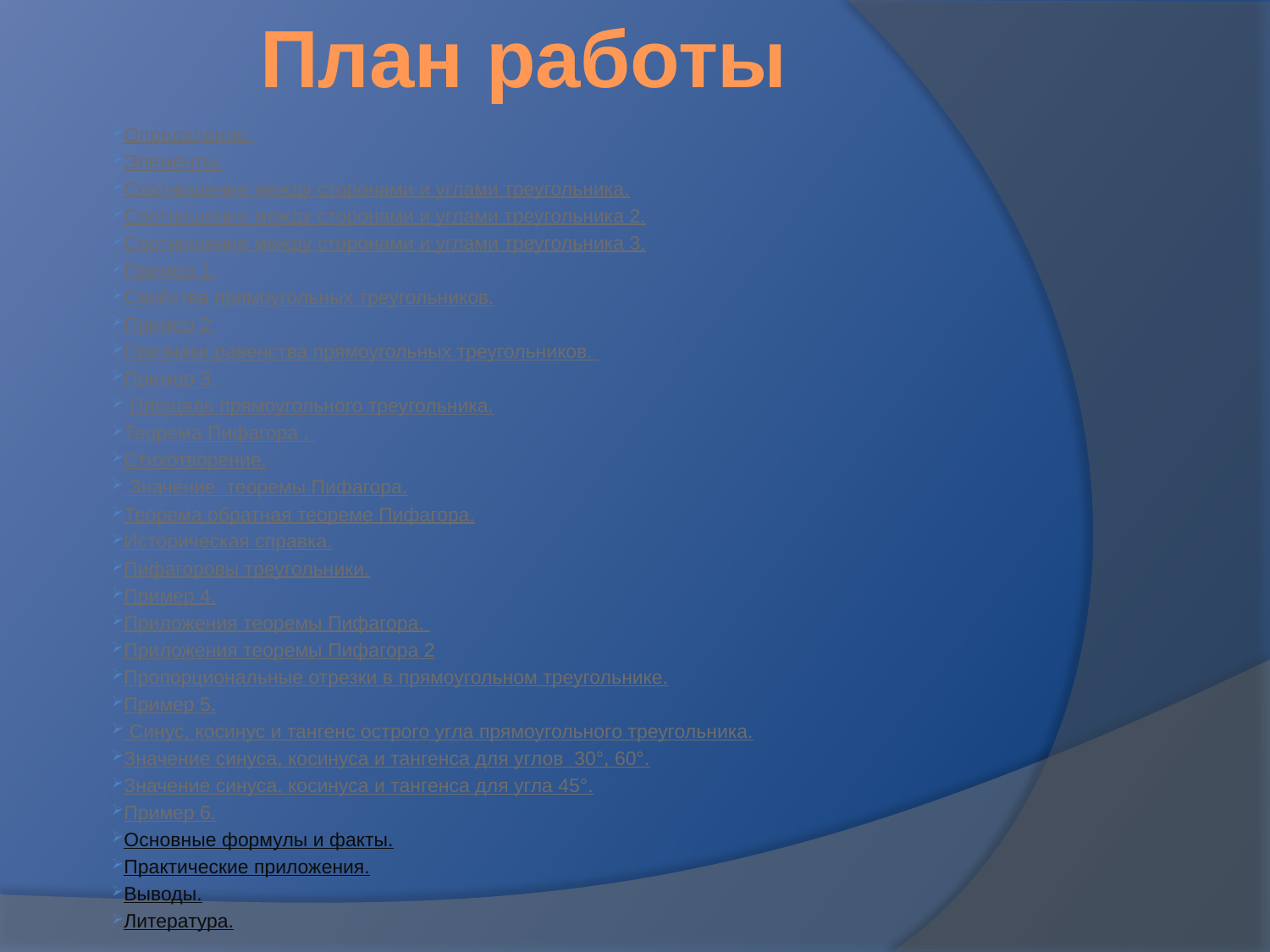

# План работы
Определение.
Элементы.
Соотношение между сторонами и углами треугольника.
Соотношение между сторонами и углами треугольника 2.
Соотношение между сторонами и углами треугольника 3.
Пример 1.
Свойства прямоугольных треугольников.
Пример 2.
Признаки равенства прямоугольных треугольников.
Пример 3.
 Площадь прямоугольного треугольника.
Теорема Пифагора .
Стихотворение.
 Значение  теоремы Пифагора.
Теорема обратная теореме Пифагора.
Историческая справка.
Пифагоровы треугольники.
Пример 4.
Приложения теоремы Пифагора.
Приложения теоремы Пифагора 2
Пропорциональные отрезки в прямоугольном треугольнике.
Пример 5.
 Синус, косинус и тангенс острого угла прямоугольного треугольника.
Значение синуса, косинуса и тангенса для углов  30°, 60°.
Значение синуса, косинуса и тангенса для угла 45°.
Пример 6.
Основные формулы и факты.
Практические приложения.
Выводы.
Литература.